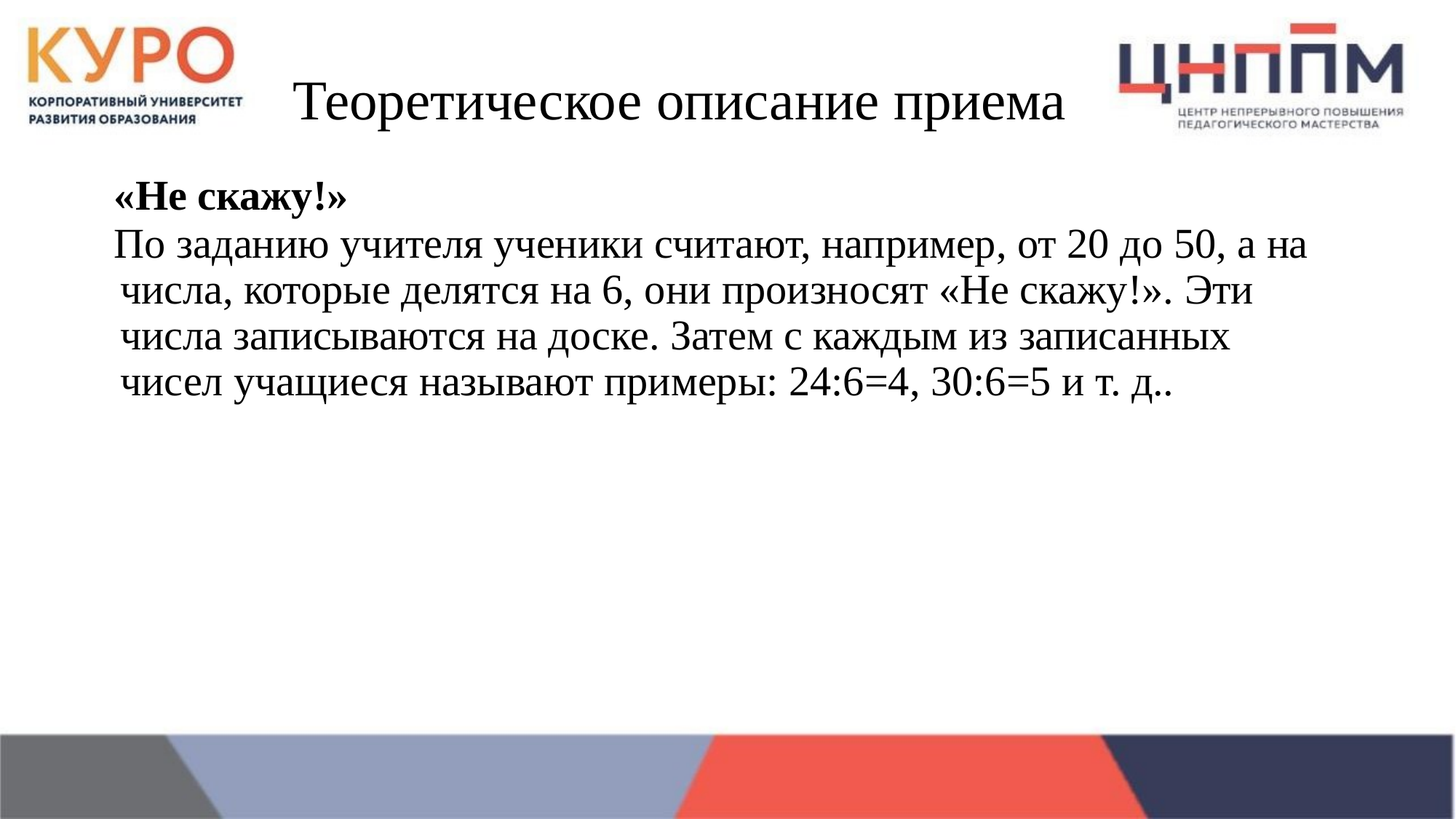

# Теоретическое описание приема
«Не скажу!»
По заданию учителя ученики считают, например, от 20 до 50, а на числа, которые делятся на 6, они произносят «Не скажу!». Эти числа записываются на доске. Затем с каждым из записанных чисел учащиеся называют примеры: 24:6=4, 30:6=5 и т. д..